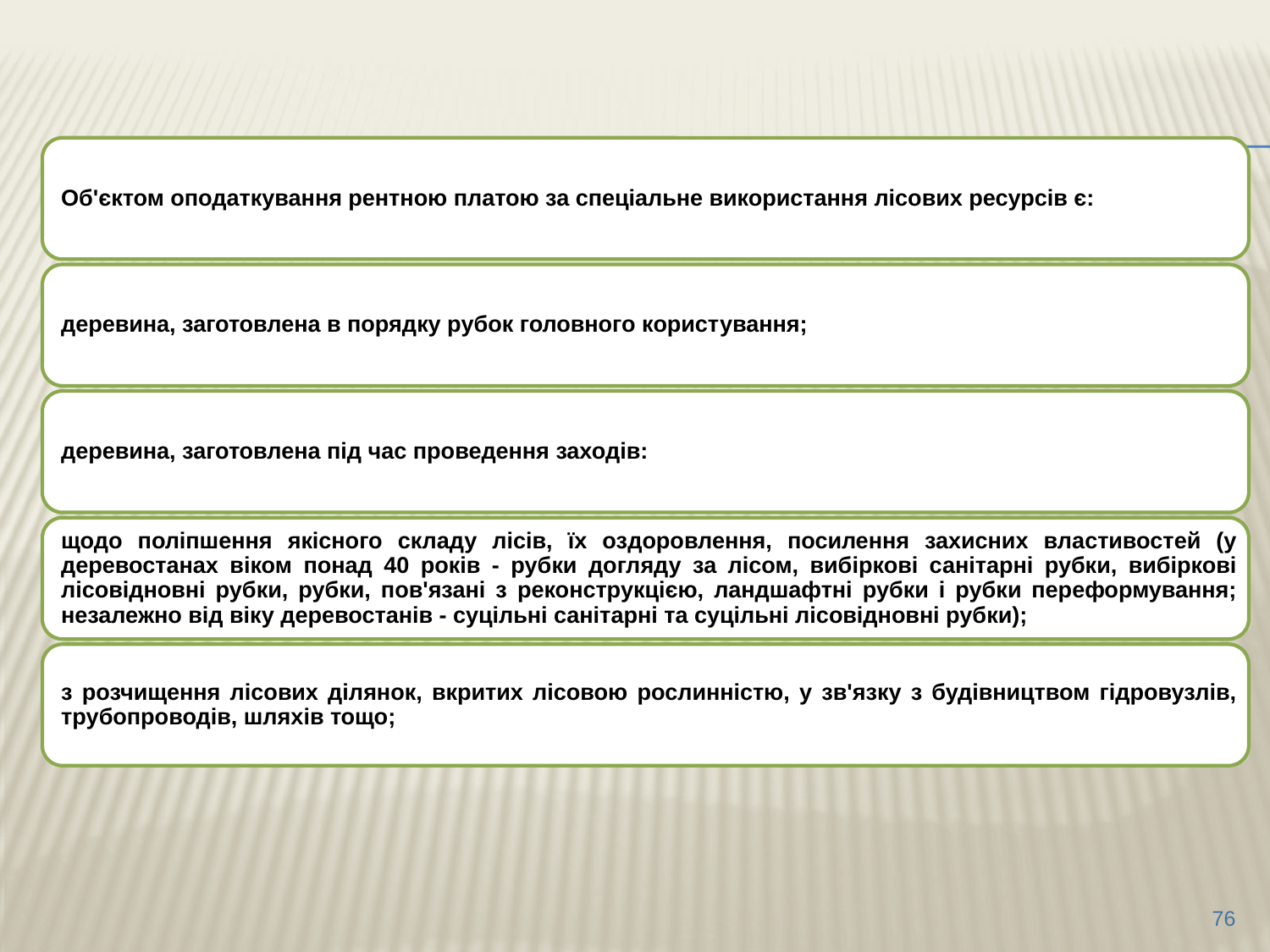

Об'єктом оподаткування рентною платою за спеціальне використання лісових ресурсів є:
деревина, заготовлена в порядку рубок головного користування;
деревина, заготовлена під час проведення заходів:
щодо поліпшення якісного складу лісів, їх оздоровлення, посилення захисних властивостей (у деревостанах віком понад 40 років - рубки догляду за лісом, вибіркові санітарні рубки, вибіркові лісовідновні рубки, рубки, пов'язані з реконструкцією, ландшафтні рубки і рубки переформування; незалежно від віку деревостанів - суцільні санітарні та суцільні лісовідновні рубки);
з розчищення лісових ділянок, вкритих лісовою рослинністю, у зв'язку з будівництвом гідровузлів, трубопроводів, шляхів тощо;
76